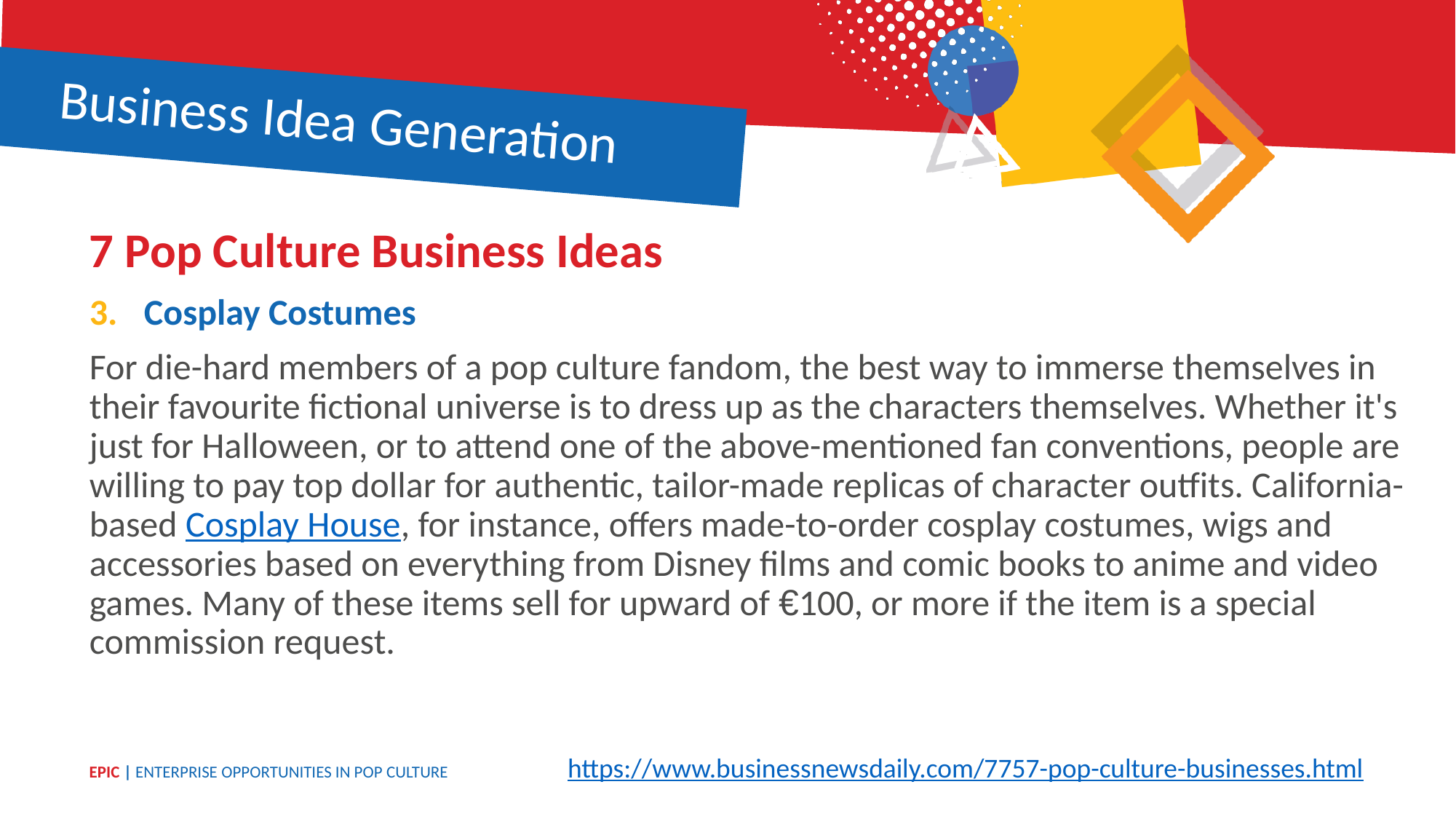

Business Idea Generation

7 Pop Culture Business Ideas
Cosplay Costumes
For die-hard members of a pop culture fandom, the best way to immerse themselves in their favourite fictional universe is to dress up as the characters themselves. Whether it's just for Halloween, or to attend one of the above-mentioned fan conventions, people are willing to pay top dollar for authentic, tailor-made replicas of character outfits. California-based Cosplay House, for instance, offers made-to-order cosplay costumes, wigs and accessories based on everything from Disney films and comic books to anime and video games. Many of these items sell for upward of €100, or more if the item is a special commission request.
https://www.businessnewsdaily.com/7757-pop-culture-businesses.html